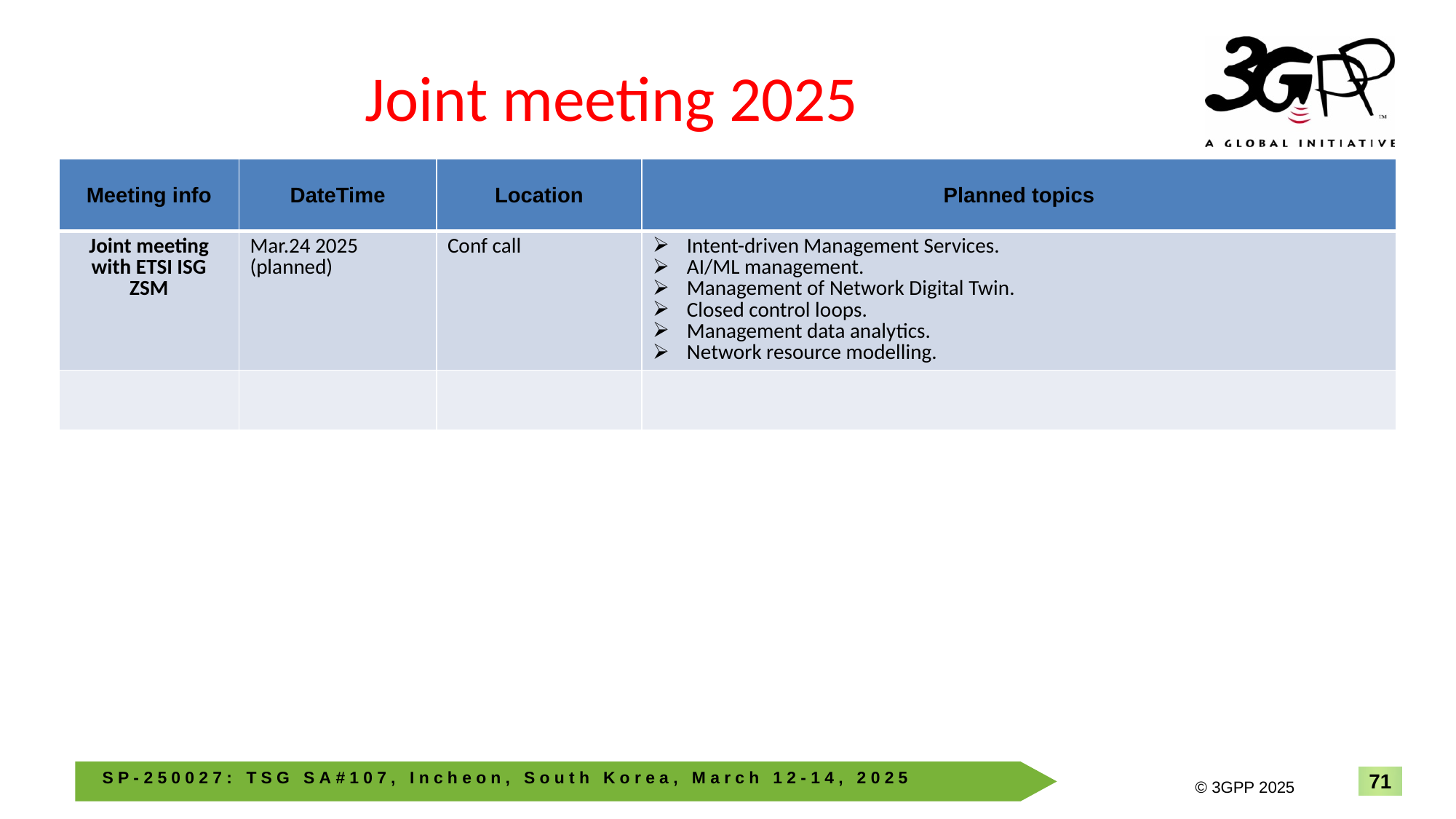

# Joint meeting 2025
| Meeting info | DateTime | Location | Planned topics |
| --- | --- | --- | --- |
| Joint meeting with ETSI ISG ZSM | Mar.24 2025 (planned) | Conf call | Intent-driven Management Services. AI/ML management. Management of Network Digital Twin. Closed control loops. Management data analytics. Network resource modelling. |
|  |  |  |  |